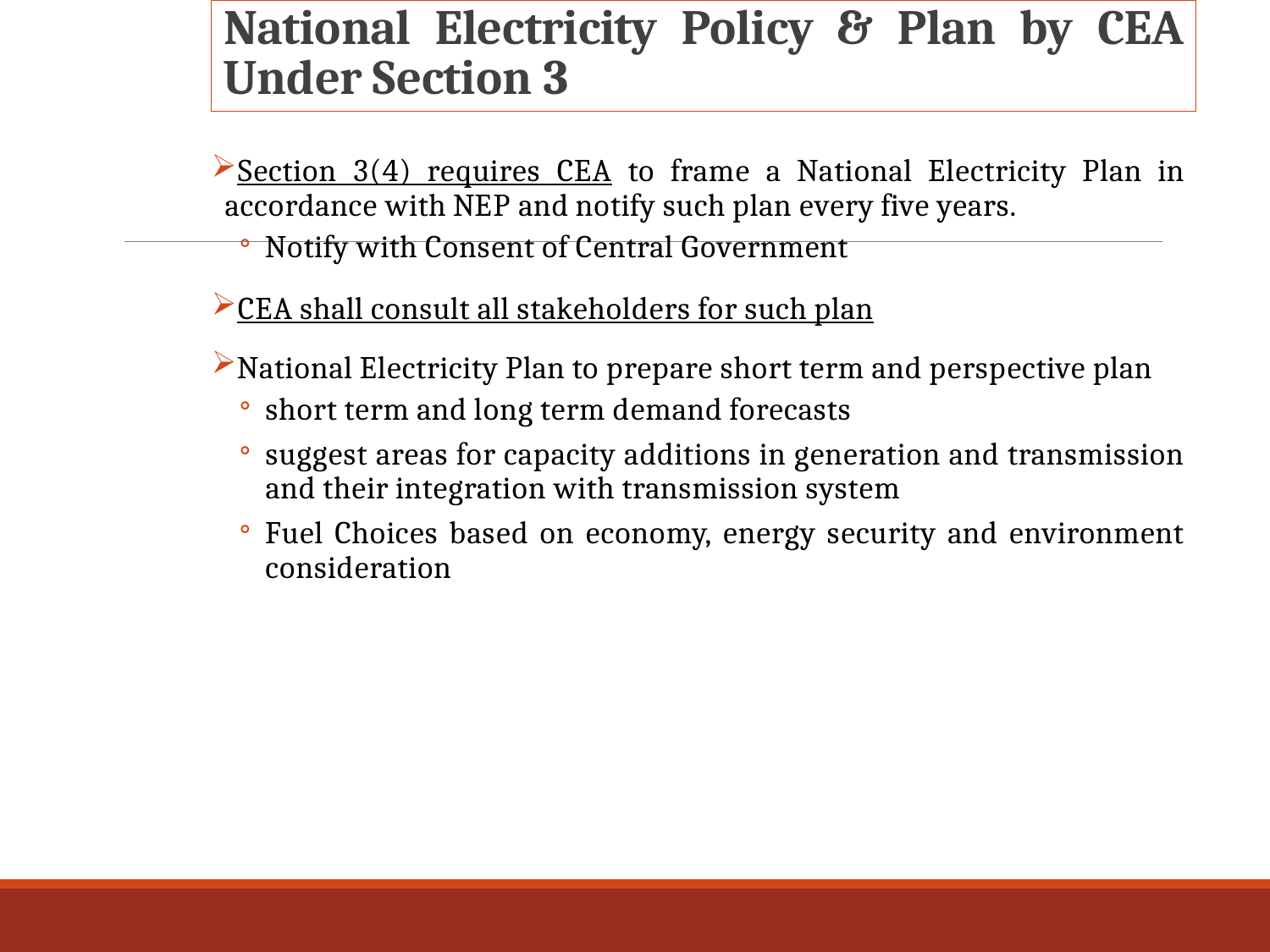

# National Electricity Policy & Plan by CEA Under Section 3
Section 3(4) requires CEA to frame a National Electricity Plan in accordance with NEP and notify such plan every five years.
Notify with Consent of Central Government
CEA shall consult all stakeholders for such plan
National Electricity Plan to prepare short term and perspective plan
short term and long term demand forecasts
suggest areas for capacity additions in generation and transmission and their integration with transmission system
Fuel Choices based on economy, energy security and environment consideration